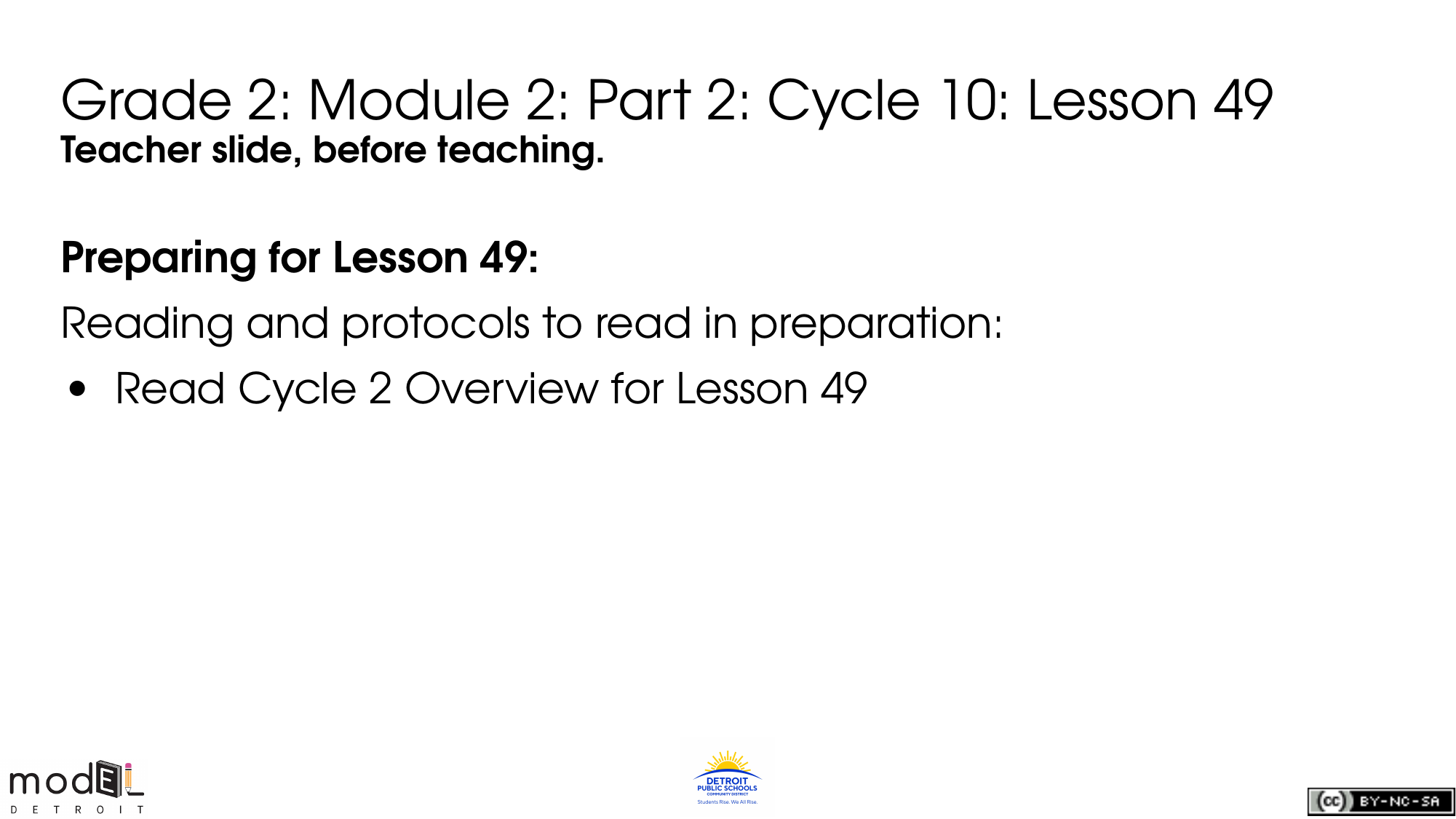

# Grade 2: Module 2: Part 2: Cycle 10: Lesson 49
Teacher slide, before teaching.
Preparing for Lesson 49:
Reading and protocols to read in preparation:
Read Cycle 2 Overview for Lesson 49